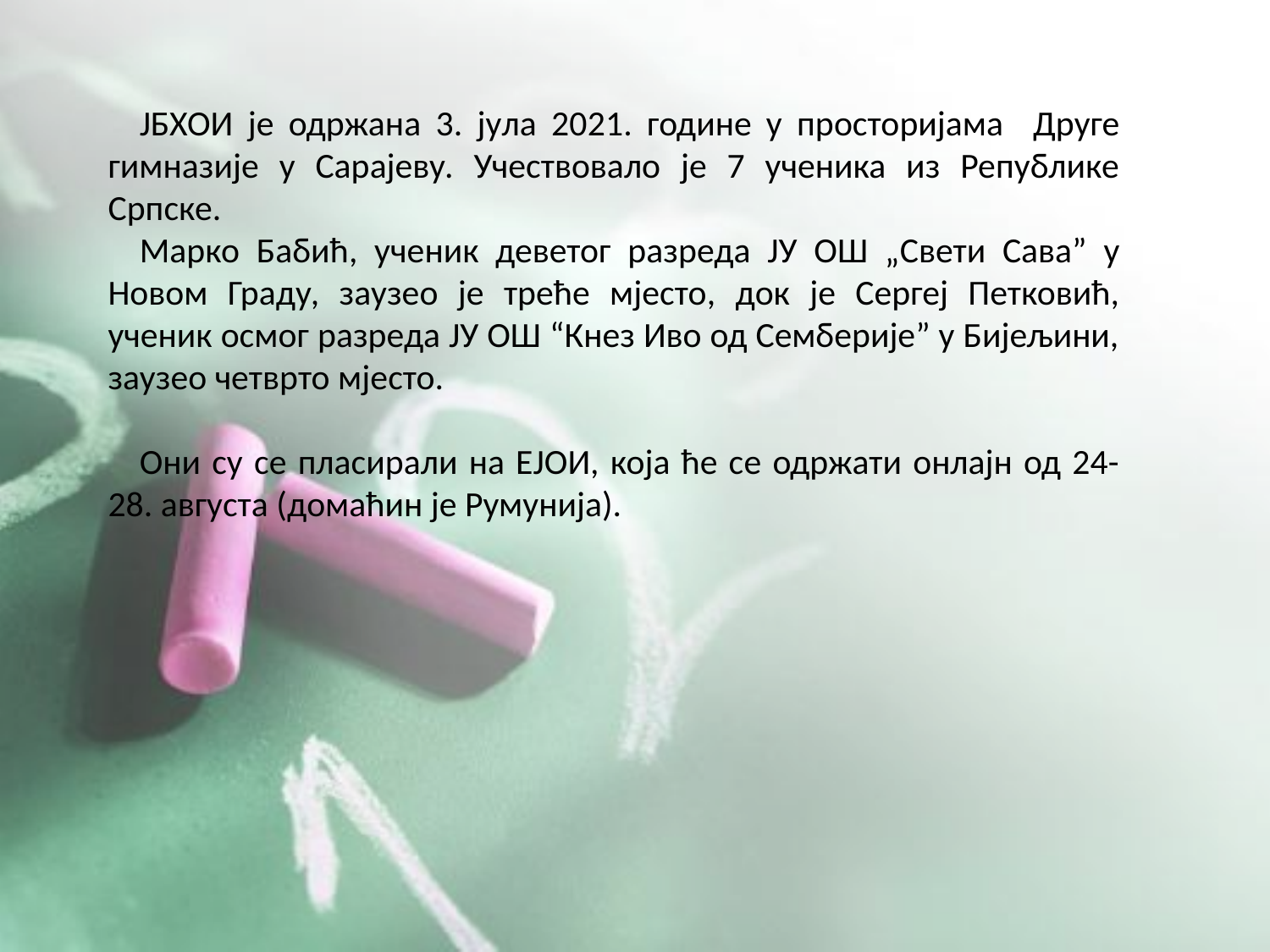

ЈБХОИ je одржана 3. јула 2021. године у просторијама  Друге гимназије у Сарајеву. Учествовало је 7 ученика из Републике Српске.
Марко Бабић, ученик деветог разреда ЈУ ОШ „Свети Сава” у Новом Граду, заузео је треће мјесто, док је Сергеј Петковић, ученик осмог разреда ЈУ ОШ “Кнез Иво од Семберије” у Бијељини, заузео четврто мјесто.

Они су се пласирали на ЕЈОИ, која ће се одржати онлајн од 24-28. августа (домаћин је Румунија).